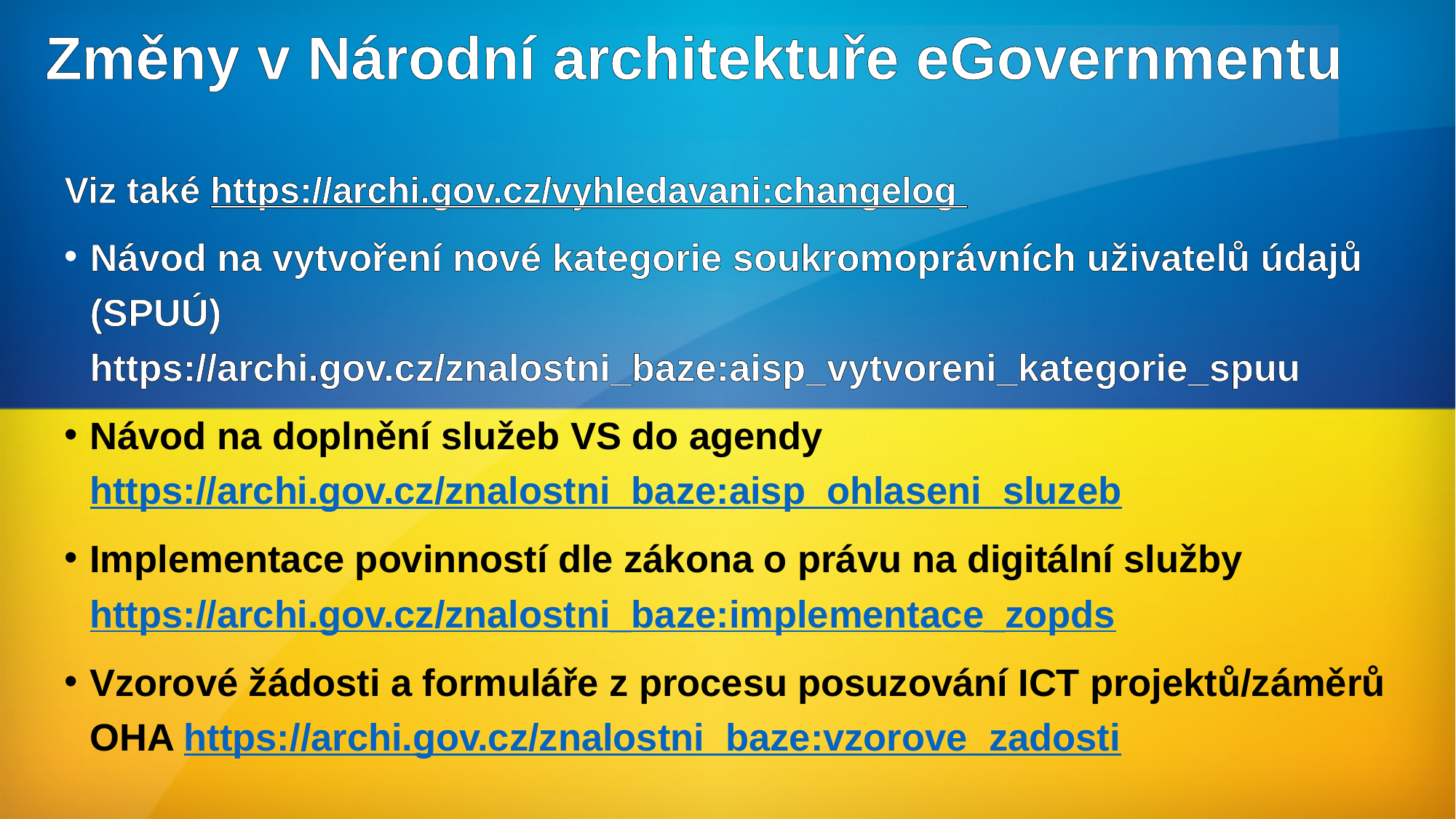

# Změny v Národní architektuře eGovernmentu
Viz také https://archi.gov.cz/vyhledavani:changelog
Návod na vytvoření nové kategorie soukromoprávních uživatelů údajů (SPUÚ) https://archi.gov.cz/znalostni_baze:aisp_vytvoreni_kategorie_spuu
Návod na doplnění služeb VS do agendy  https://archi.gov.cz/znalostni_baze:aisp_ohlaseni_sluzeb
Implementace povinností dle zákona o právu na digitální služby https://archi.gov.cz/znalostni_baze:implementace_zopds
Vzorové žádosti a formuláře z procesu posuzování ICT projektů/záměrů OHA https://archi.gov.cz/znalostni_baze:vzorove_zadosti